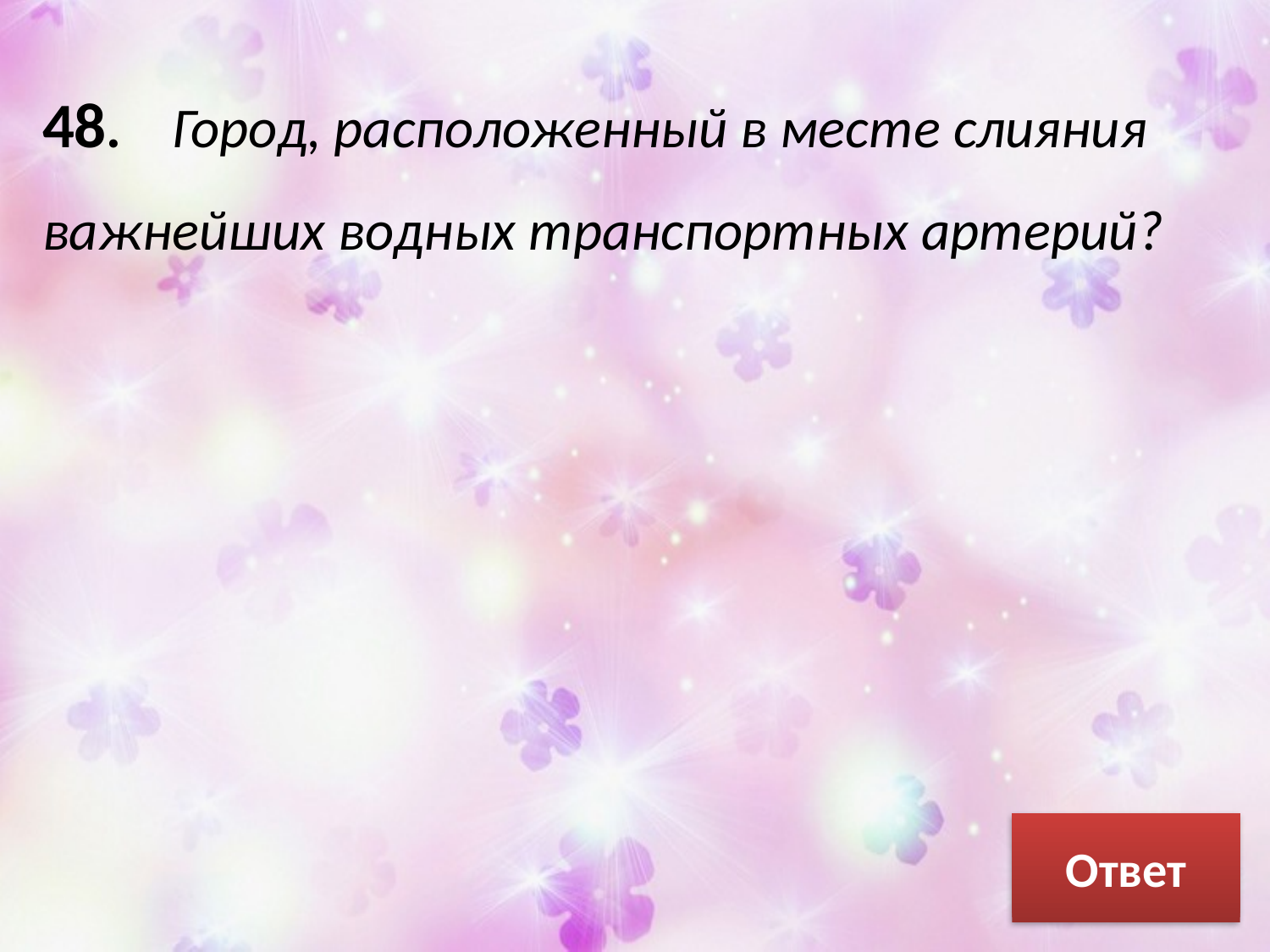

48.    Город, расположенный в месте слияния важнейших водных транспортных артерий?
Ответ